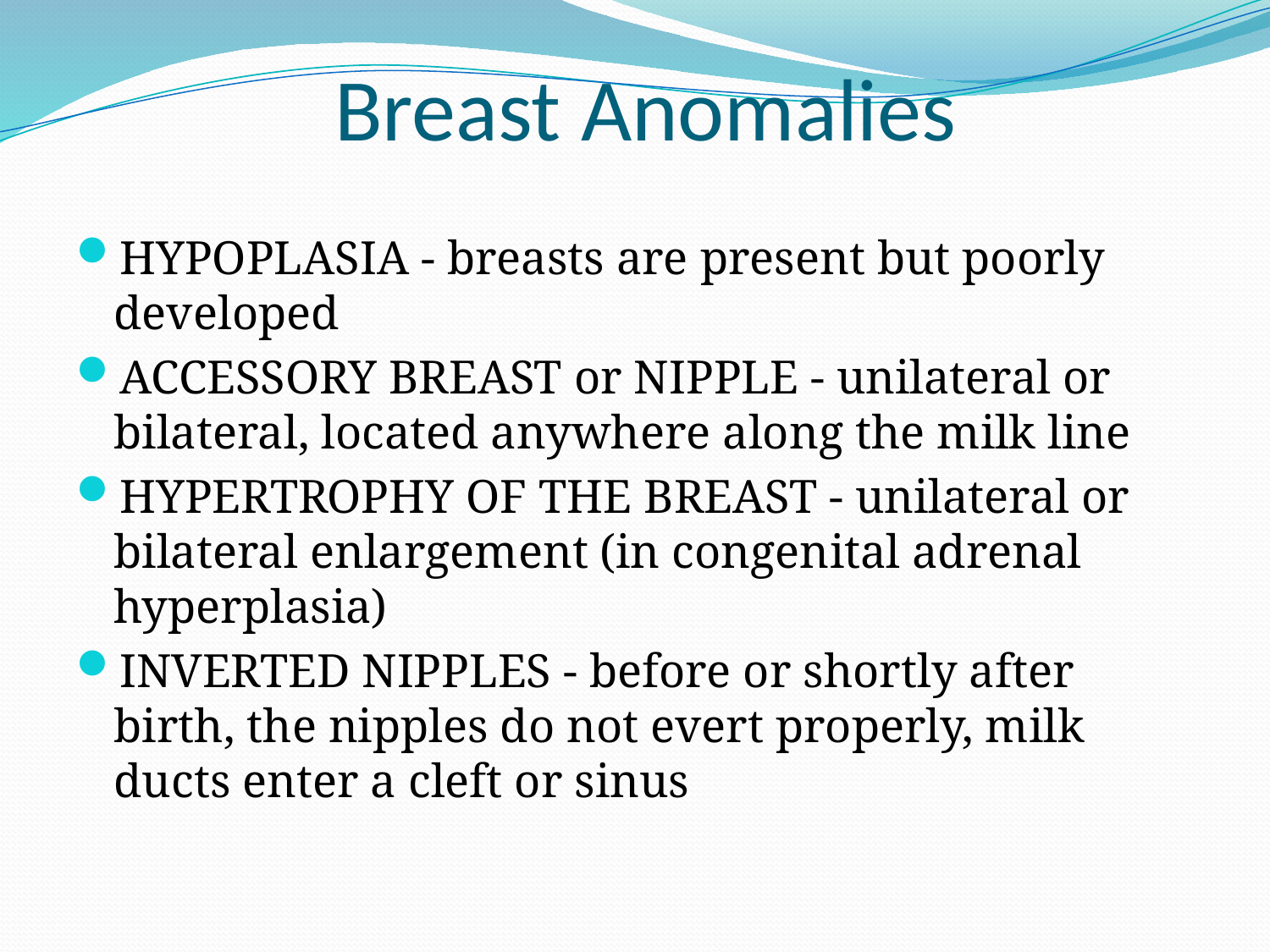

# Breast Anomalies
HYPOPLASIA - breasts are present but poorly developed
ACCESSORY BREAST or NIPPLE - unilateral or bilateral, located anywhere along the milk line
HYPERTROPHY OF THE BREAST - unilateral or bilateral enlargement (in congenital adrenal hyperplasia)
INVERTED NIPPLES - before or shortly after birth, the nipples do not evert properly, milk ducts enter a cleft or sinus